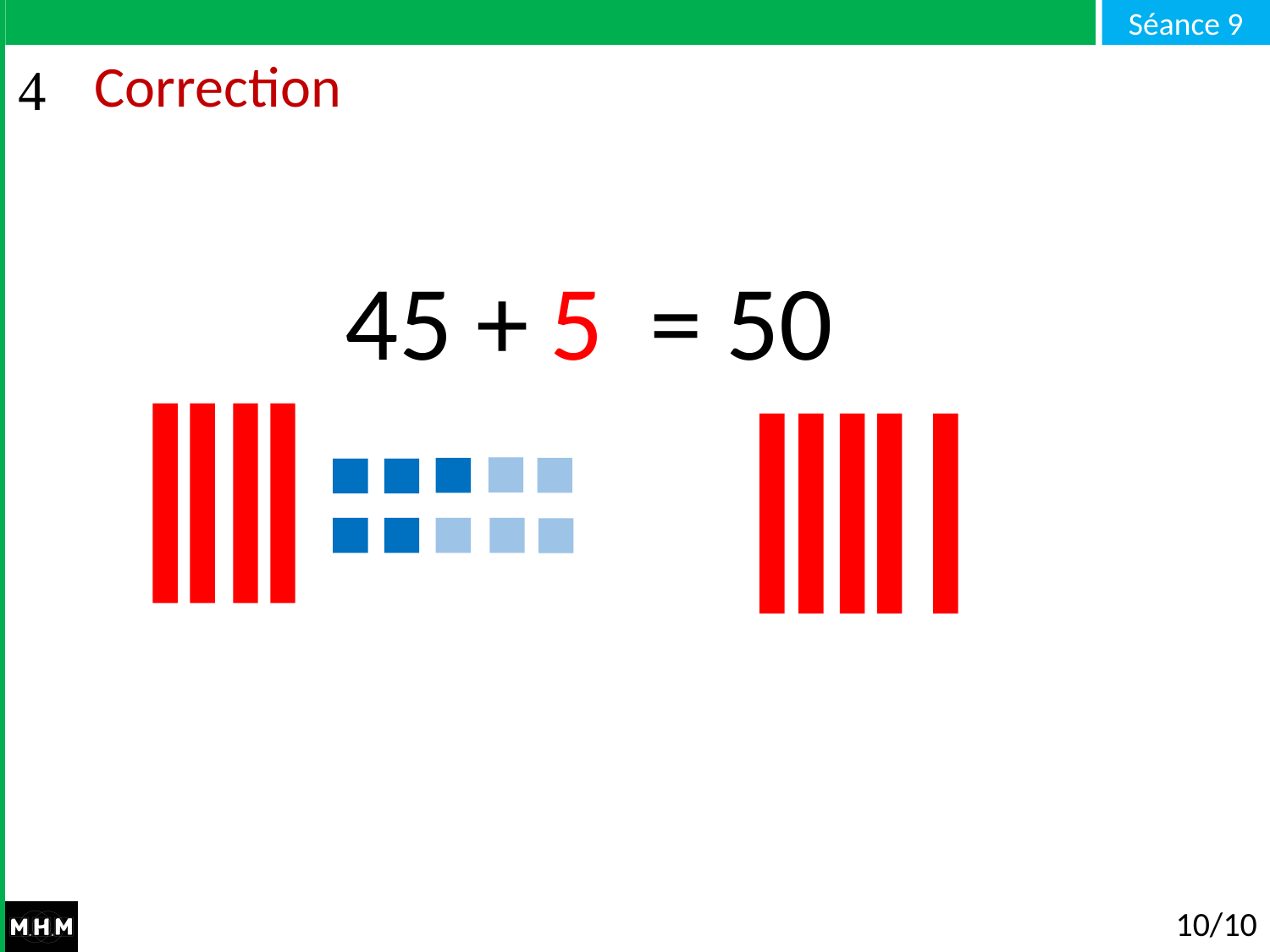

# Correction
5
45 + … = 50

10/10